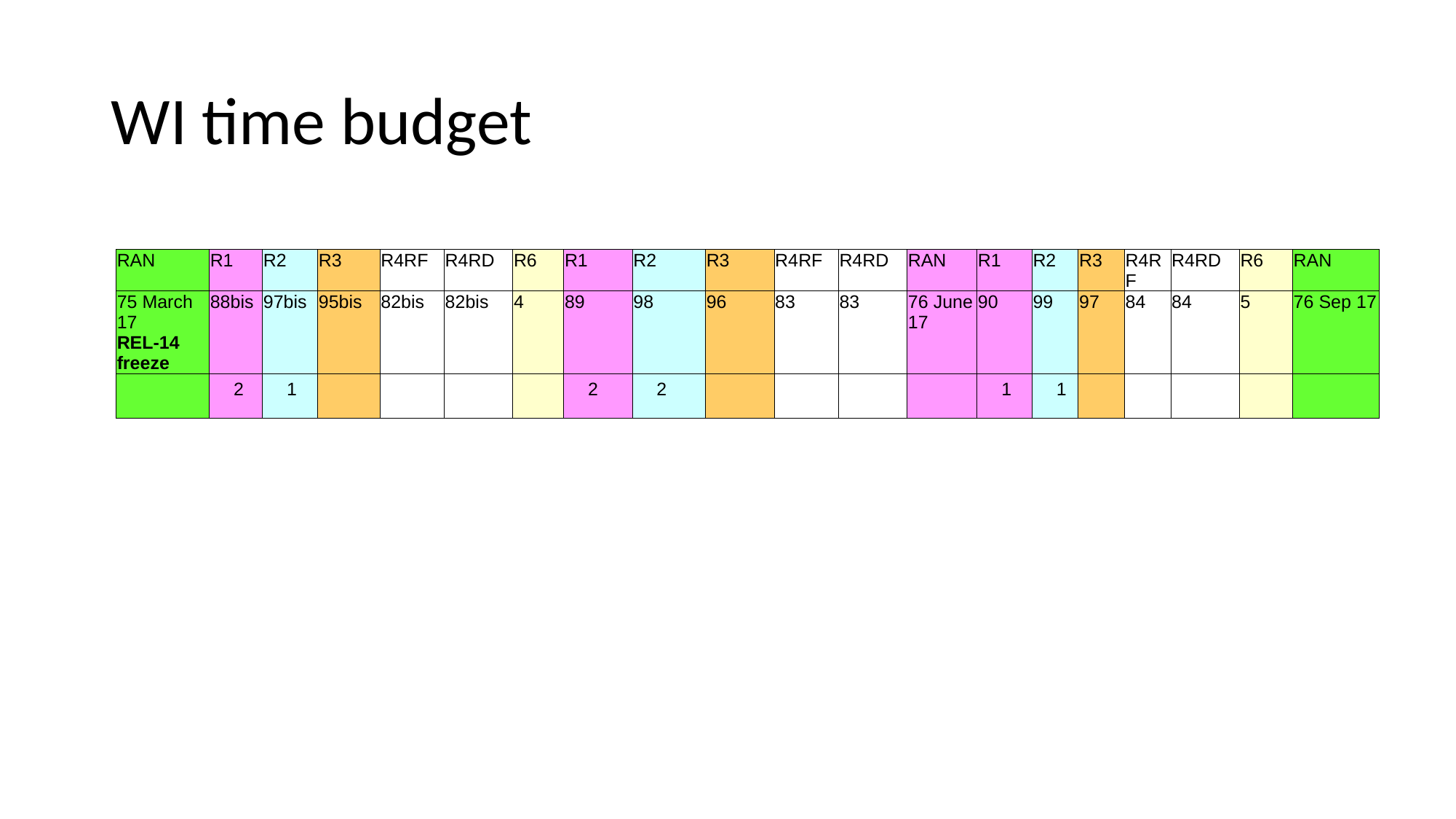

# WI time budget
| RAN | R1 | R2 | R3 | R4RF | R4RD | R6 | R1 | R2 | R3 | R4RF | R4RD | RAN | R1 | R2 | R3 | R4RF | R4RD | R6 | RAN |
| --- | --- | --- | --- | --- | --- | --- | --- | --- | --- | --- | --- | --- | --- | --- | --- | --- | --- | --- | --- |
| 75 March 17 REL-14 freeze | 88bis | 97bis | 95bis | 82bis | 82bis | 4 | 89 | 98 | 96 | 83 | 83 | 76 June 17 | 90 | 99 | 97 | 84 | 84 | 5 | 76 Sep 17 |
|  | 2 | 1 |  |  |  |  | 2 | 2 |  |  |  |  | 1 | 1 |  |  |  |  |  |